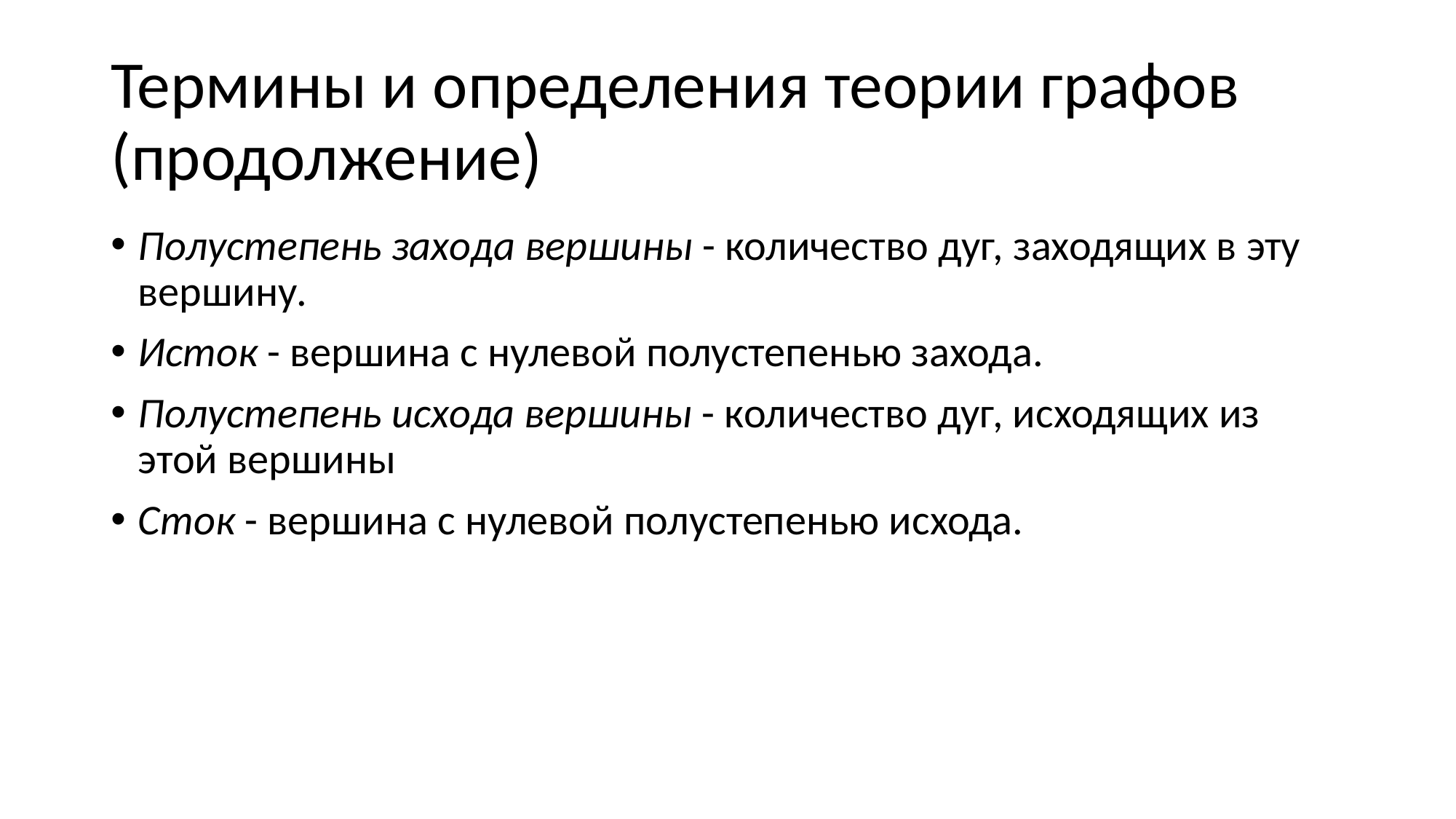

# Термины и определения теории графов (продолжение)
Полустепень захода вершины - количество дуг, заходящих в эту вершину.
Исток - вершина с нулевой полустепенью захода.
Полустепень исхода вершины - количество дуг, исходящих из этой вершины
Сток - вершина с нулевой полустепенью исхода.